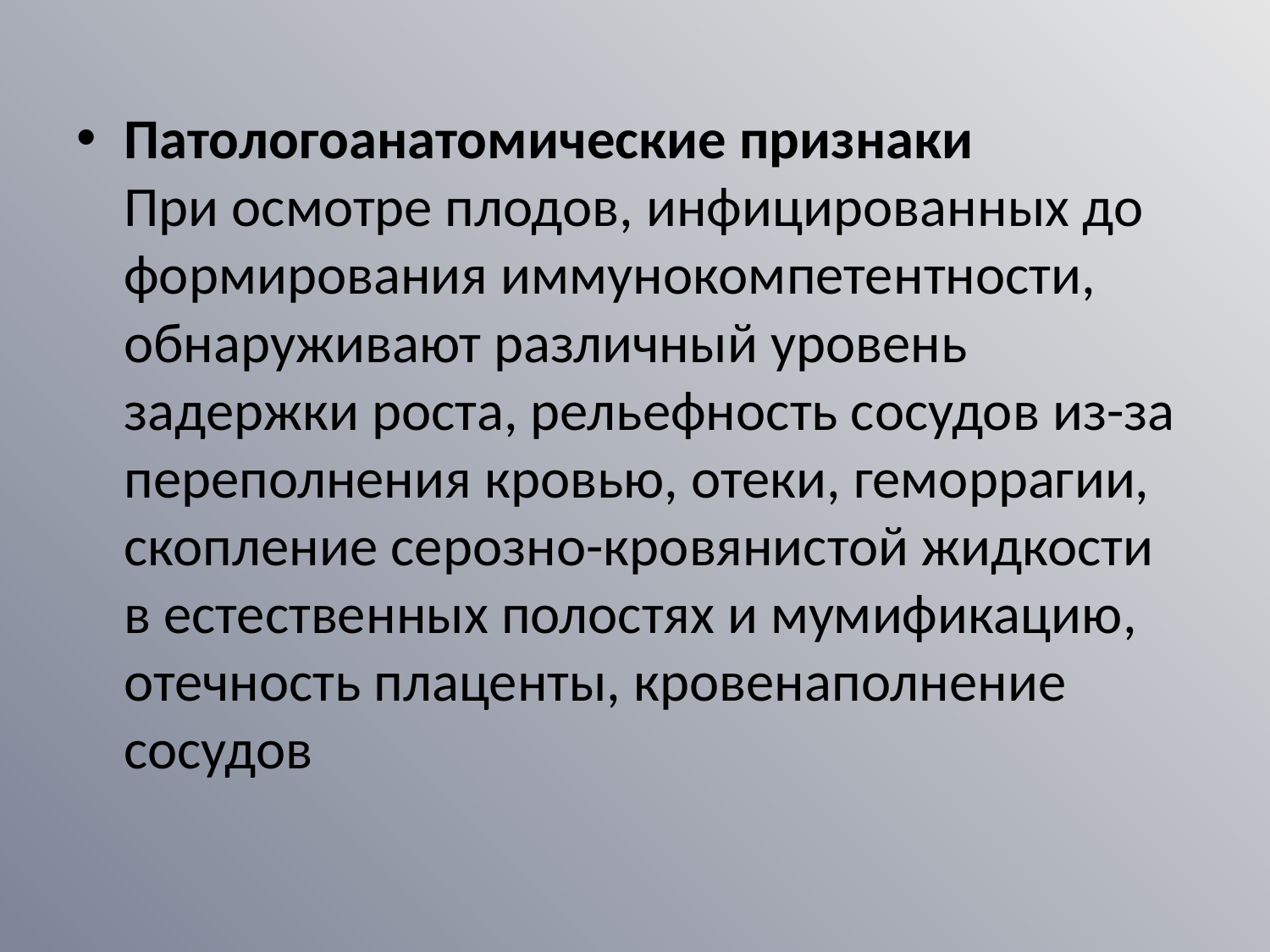

Патологоанатомические признаки
При осмотре плодов, инфицированных до формирования иммунокомпетентности, обнаруживают различный уровень задержки роста, рельефность сосудов из-за переполнения кровью, отеки, геморрагии, скопление серозно-кровянистой жидкости в естественных полостях и мумификацию, отечность плаценты, кровенаполнение сосудов